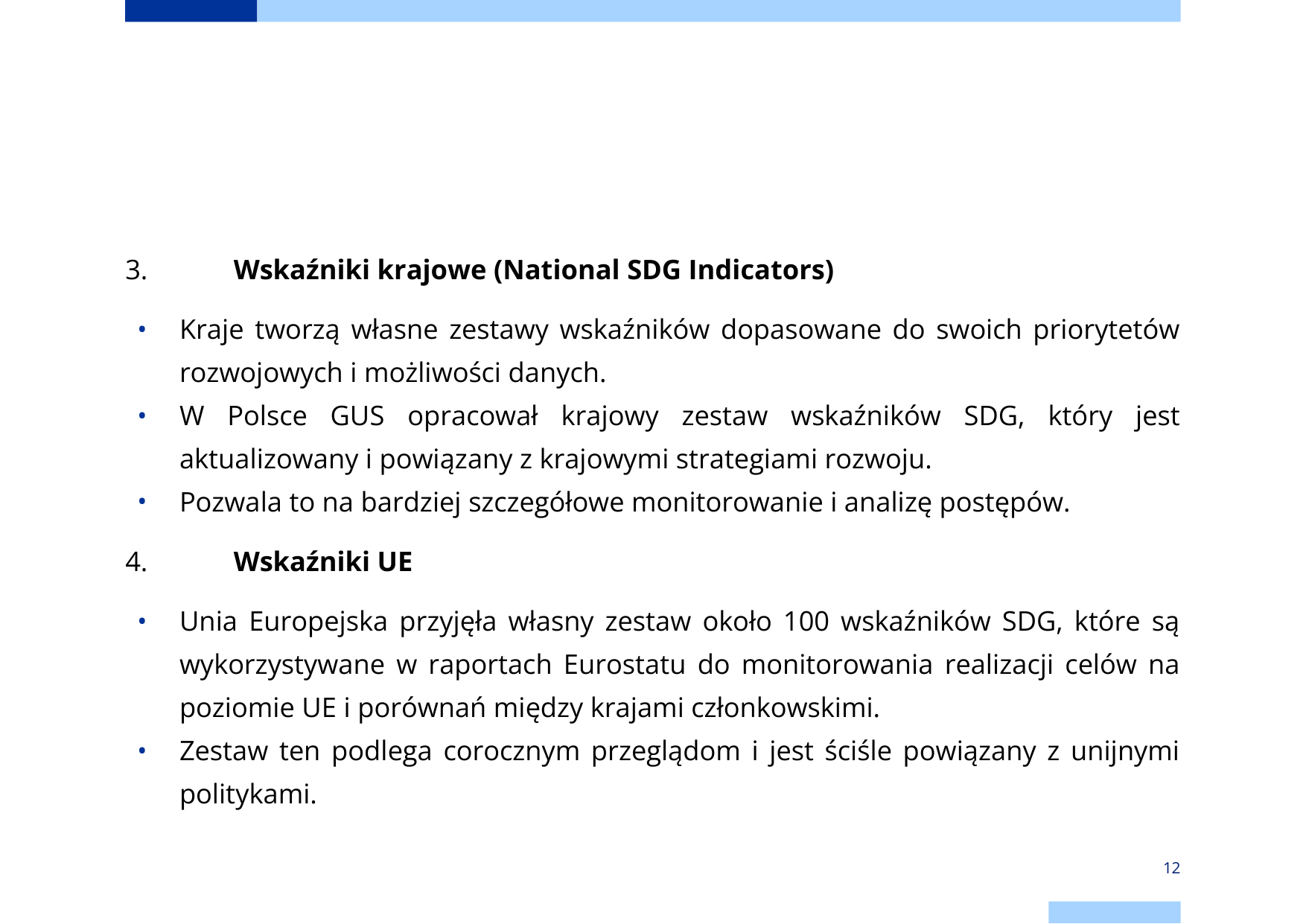

#
3.	Wskaźniki krajowe (National SDG Indicators)
Kraje tworzą własne zestawy wskaźników dopasowane do swoich priorytetów rozwojowych i możliwości danych.
W Polsce GUS opracował krajowy zestaw wskaźników SDG, który jest aktualizowany i powiązany z krajowymi strategiami rozwoju.
Pozwala to na bardziej szczegółowe monitorowanie i analizę postępów.
4.	Wskaźniki UE
Unia Europejska przyjęła własny zestaw około 100 wskaźników SDG, które są wykorzystywane w raportach Eurostatu do monitorowania realizacji celów na poziomie UE i porównań między krajami członkowskimi.
Zestaw ten podlega corocznym przeglądom i jest ściśle powiązany z unijnymi politykami.
12